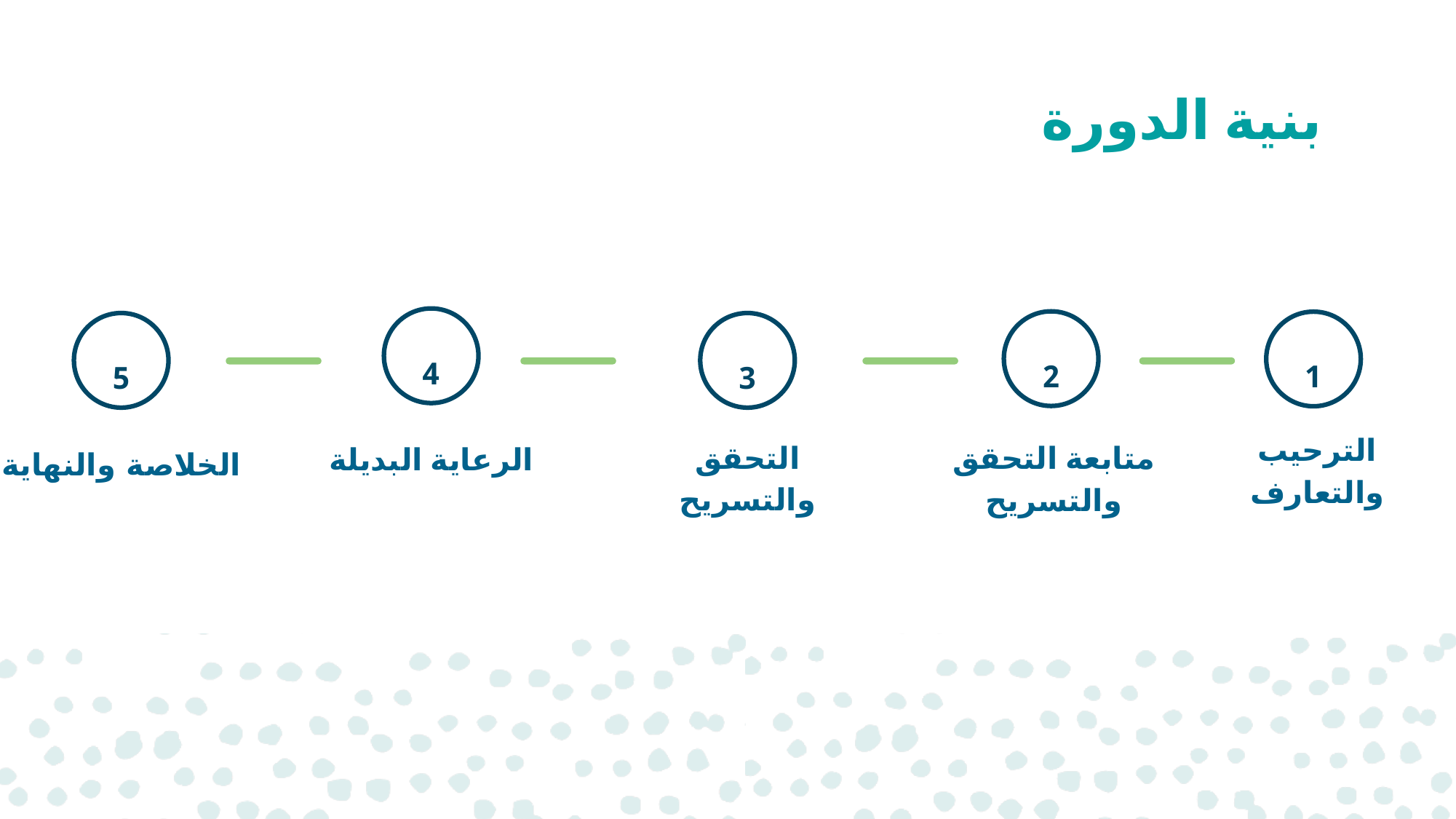

# بنية الدورة

4
الرعاية البديلة

2

متابعة التحقق والتسريح

1
الترحيب والتعارف

5
الخلاصة والنهاية

3

التحقق والتسريح